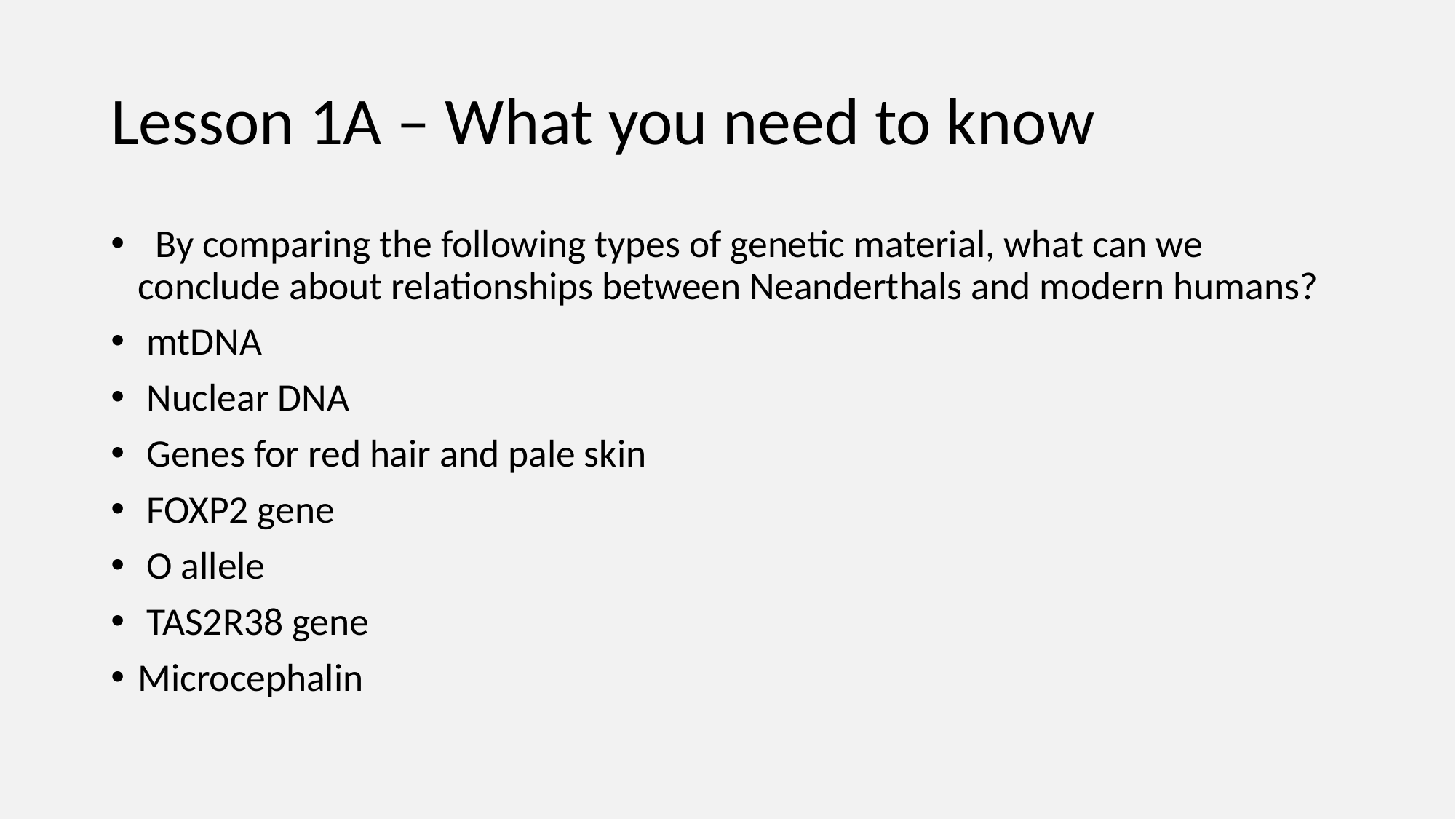

# Lesson 1A – What you need to know
  By comparing the following types of genetic material, what can we conclude about relationships between Neanderthals and modern humans?
 mtDNA
 Nuclear DNA
 Genes for red hair and pale skin
 FOXP2 gene
 O allele
 TAS2R38 gene
Microcephalin